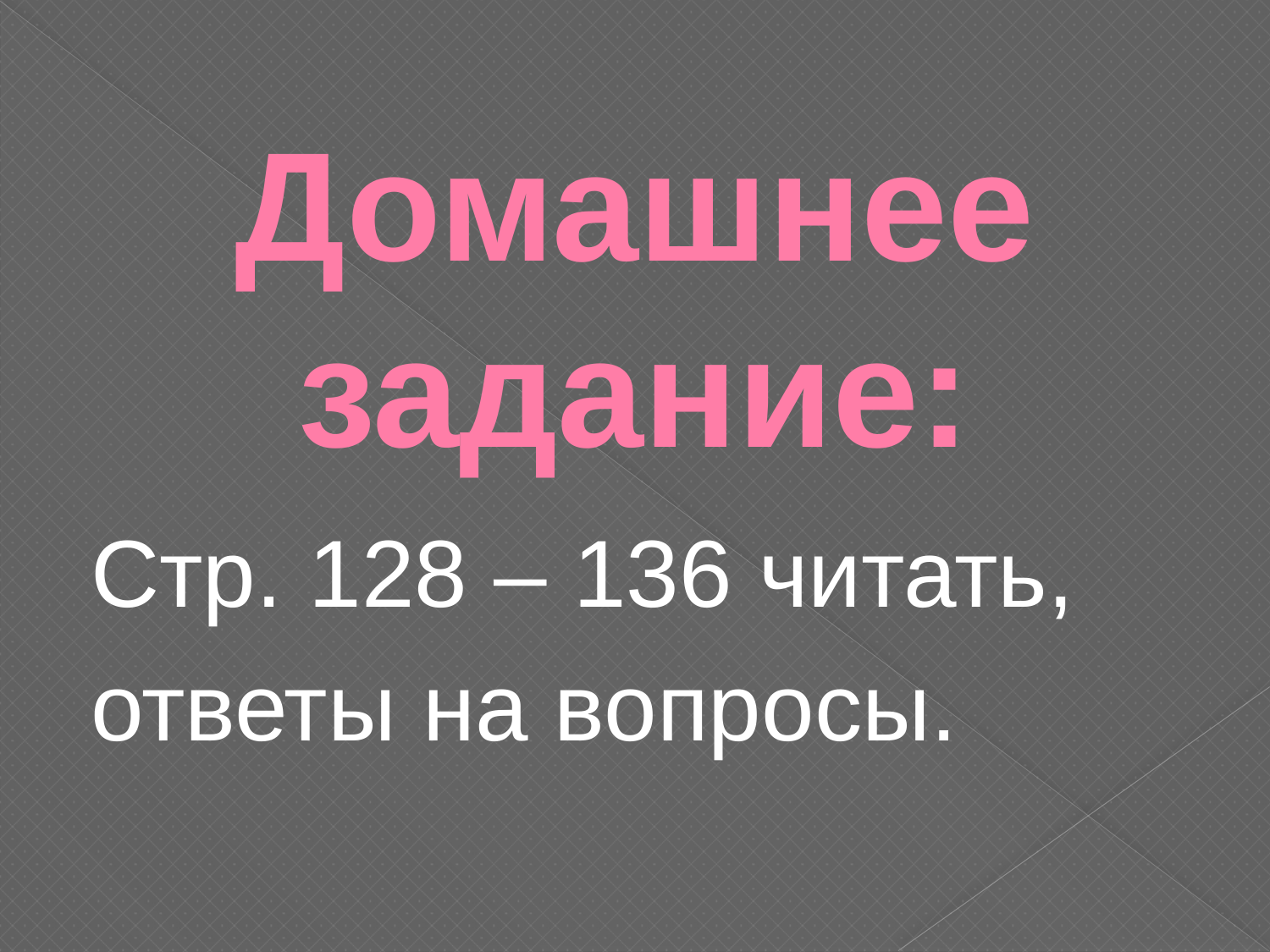

# Домашнее задание:
Стр. 128 – 136 читать,
ответы на вопросы.